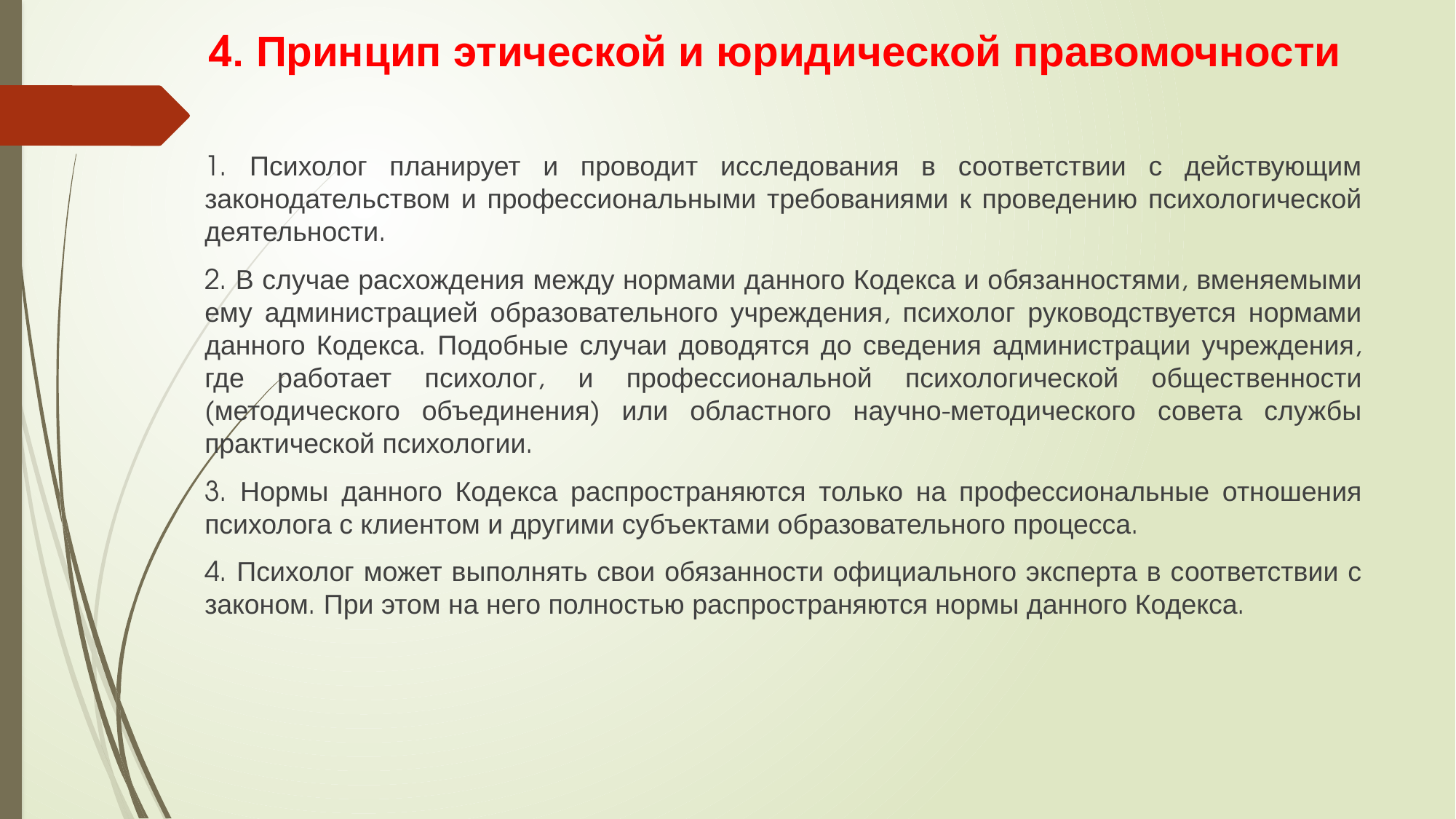

# 4. Принцип этической и юридической правомочности
1. Психолог планирует и проводит исследования в соответствии с действующим законодательством и профессиональными требованиями к проведению психологической деятельности.
2. В случае расхождения между нормами данного Кодекса и обязанностями, вменяемыми ему администрацией образовательного учреждения, психолог руководствуется нормами данного Кодекса. Подобные случаи доводятся до сведения администрации учреждения, где работает психолог, и профессиональной психологической общественности (методического объединения) или областного научно-методического совета службы практической психологии.
3. Нормы данного Кодекса распространяются только на профессиональные отношения психолога с клиентом и другими субъектами образовательного процесса.
4. Психолог может выполнять свои обязанности официального эксперта в соответствии с законом. При этом на него полностью распространяются нормы данного Кодекса.